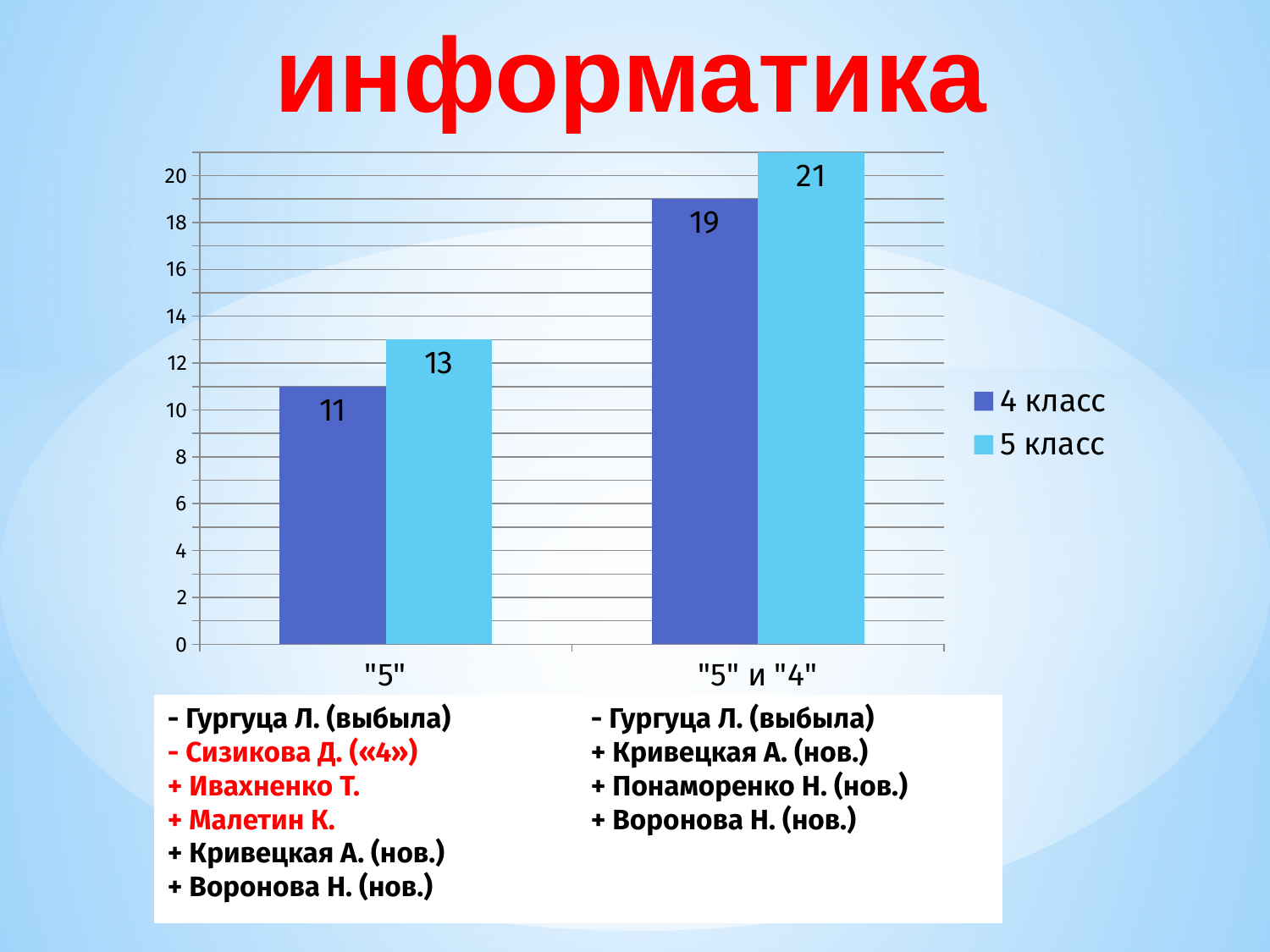

информатика

### Chart

| Category | 4 класс  | 5 класс |
|---|---|---|
| "5" | 11.0 | 13.0 |
| "5" и "4" | 19.0 | 21.0 |
| - Гургуца Л. (выбыла) - Сизикова Д. («4») + Ивахненко Т. + Малетин К. + Кривецкая А. (нов.) + Воронова Н. (нов.) | - Гургуца Л. (выбыла) + Кривецкая А. (нов.) + Понаморенко Н. (нов.) + Воронова Н. (нов.) |
| --- | --- |
8